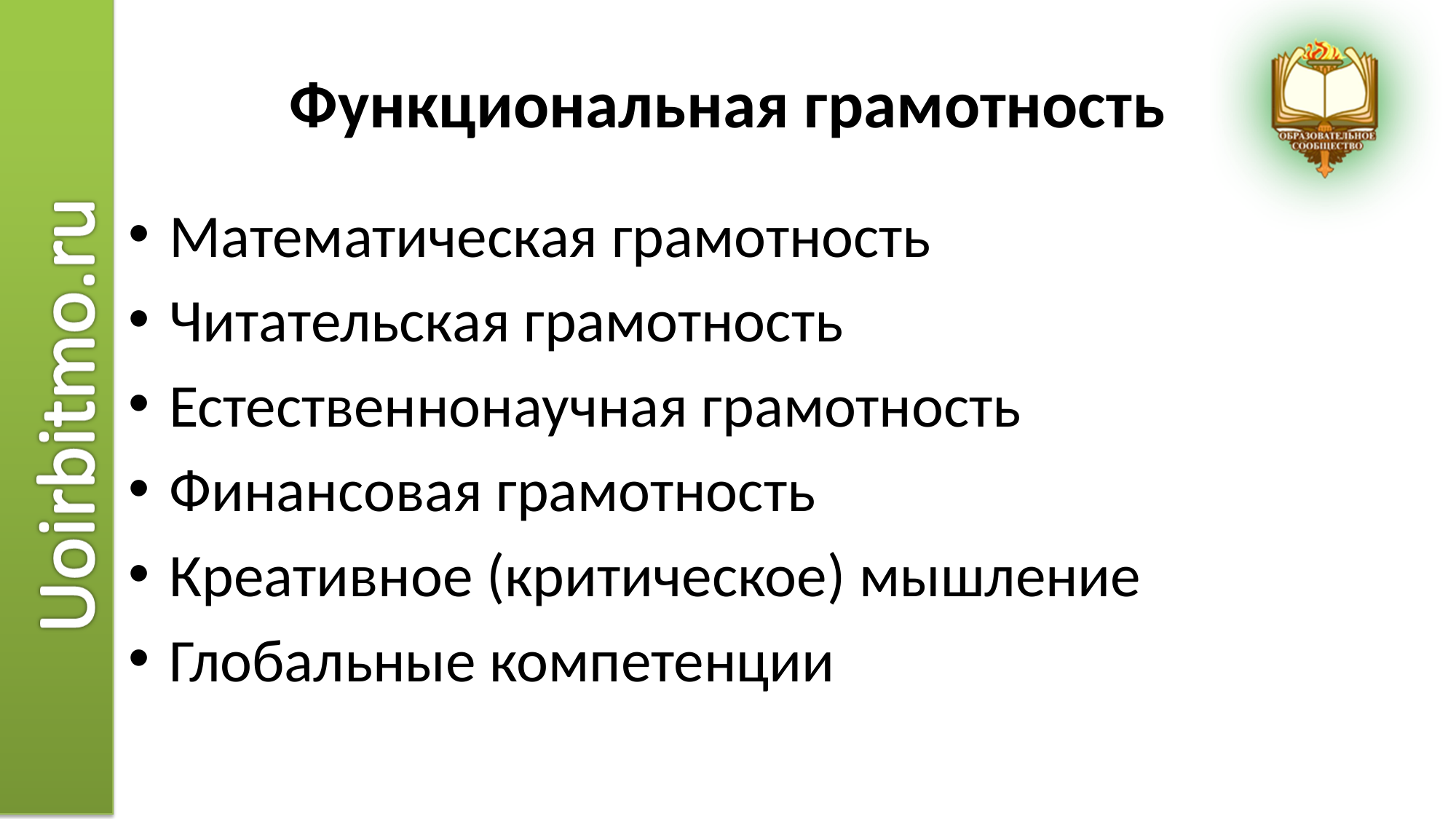

# Функциональная грамотность
Математическая грамотность
Читательская грамотность
Естественнонаучная грамотность
Финансовая грамотность
Креативное (критическое) мышление
Глобальные компетенции